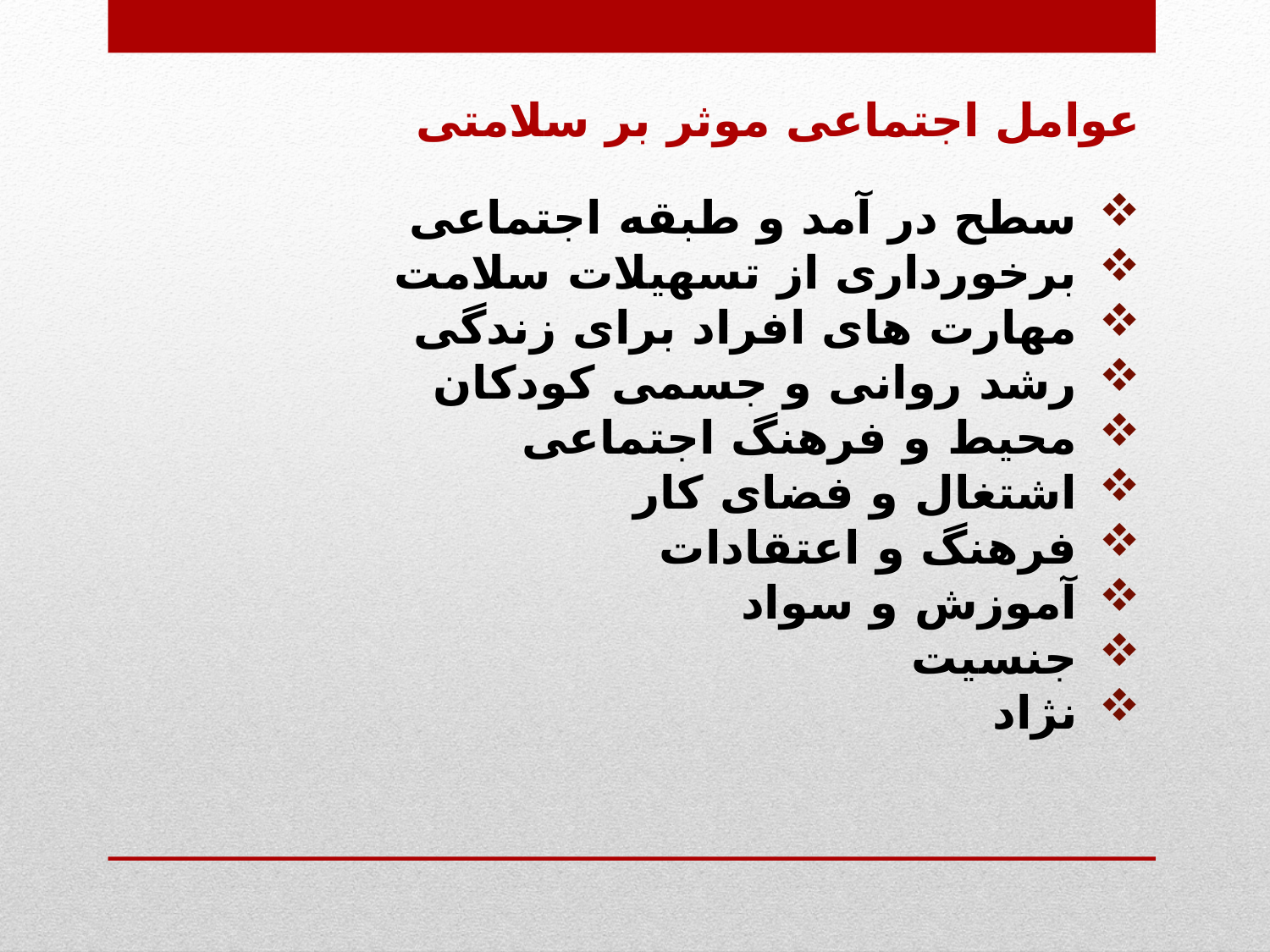

عوامل اجتماعی موثر بر سلامتی

سطح در آمد و طبقه اجتماعی
برخورداری از تسهیلات سلامت
مهارت های افراد برای زندگی
رشد روانی و جسمی کودکان
محیط و فرهنگ اجتماعی
اشتغال و فضای کار
فرهنگ و اعتقادات
آموزش و سواد
جنسیت
نژاد